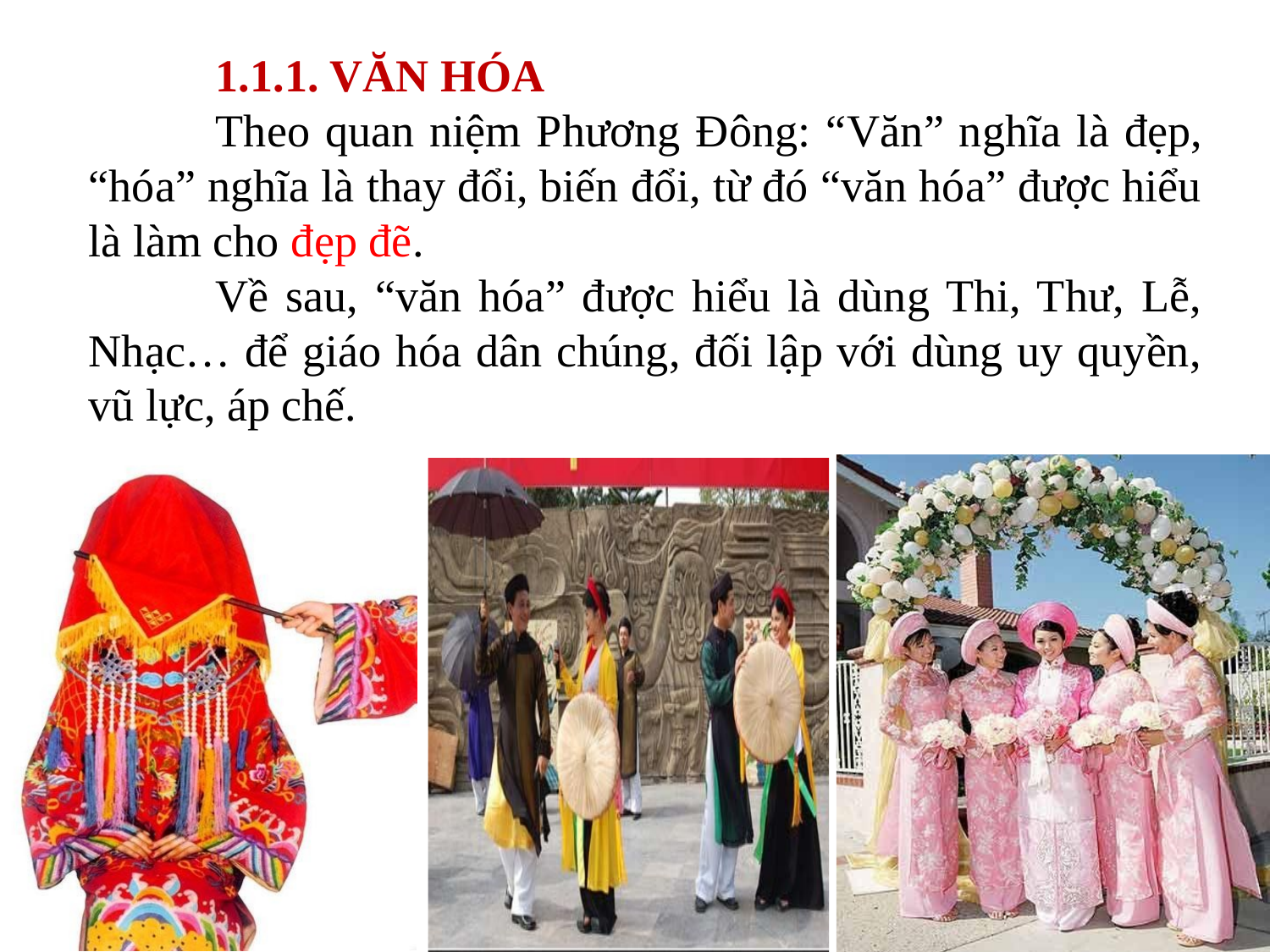

1.1.1. VĂN HÓA
	Theo quan niệm Phương Đông: “Văn” nghĩa là đẹp, “hóa” nghĩa là thay đổi, biến đổi, từ đó “văn hóa” được hiểu là làm cho đẹp đẽ.
	Về sau, “văn hóa” được hiểu là dùng Thi, Thư, Lễ, Nhạc… để giáo hóa dân chúng, đối lập với dùng uy quyền, vũ lực, áp chế.